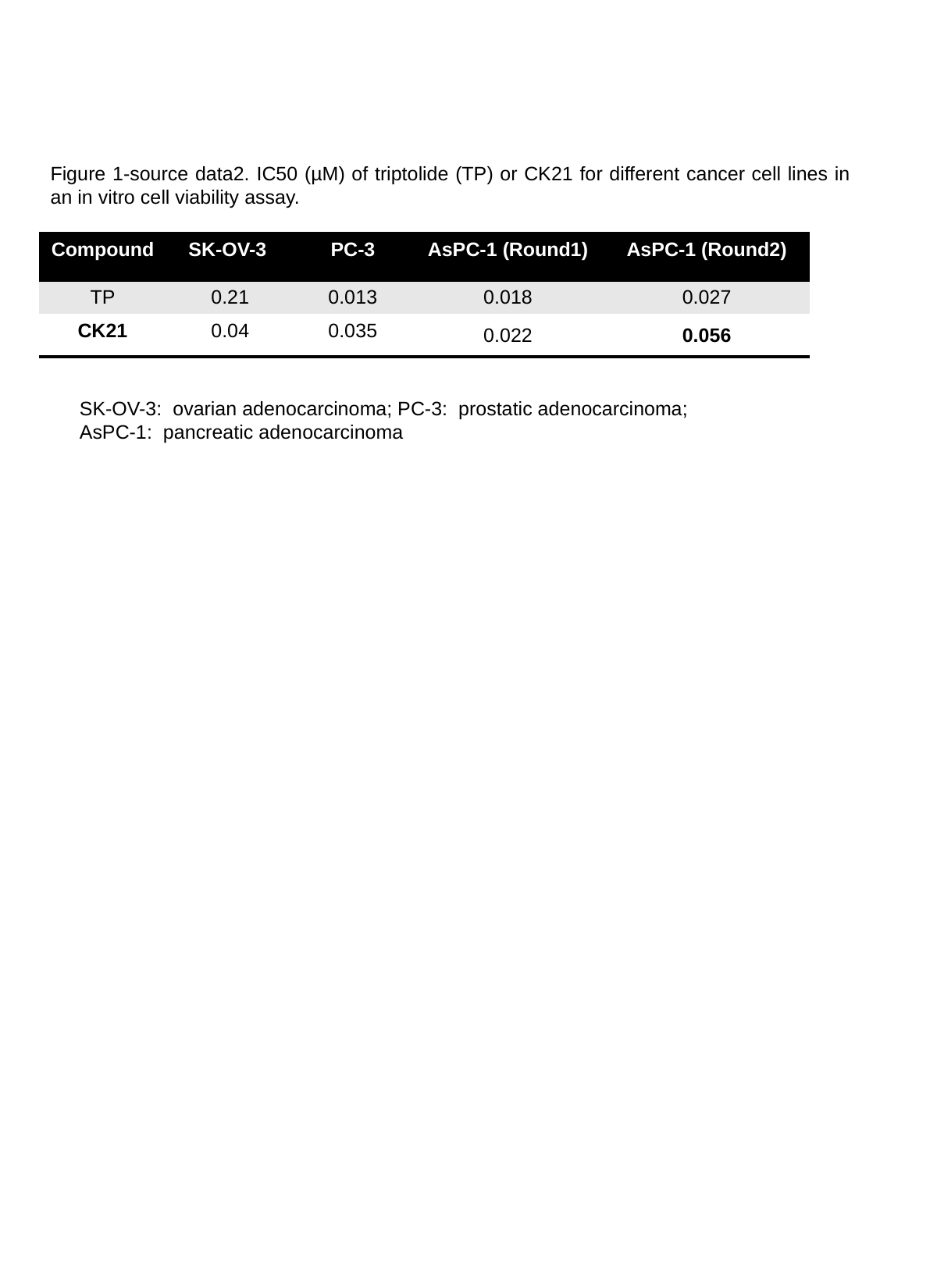

Figure 1-source data2. IC50 (µM) of triptolide (TP) or CK21 for different cancer cell lines in an in vitro cell viability assay.
| Compound | SK-OV-3 | PC-3 | AsPC-1 (Round1) | AsPC-1 (Round2) |
| --- | --- | --- | --- | --- |
| TP | 0.21 | 0.013 | 0.018 | 0.027 |
| CK21 | 0.04 | 0.035 | 0.022 | 0.056 |
SK-OV-3:  ovarian adenocarcinoma; PC-3:  prostatic adenocarcinoma;
AsPC-1:  pancreatic adenocarcinoma